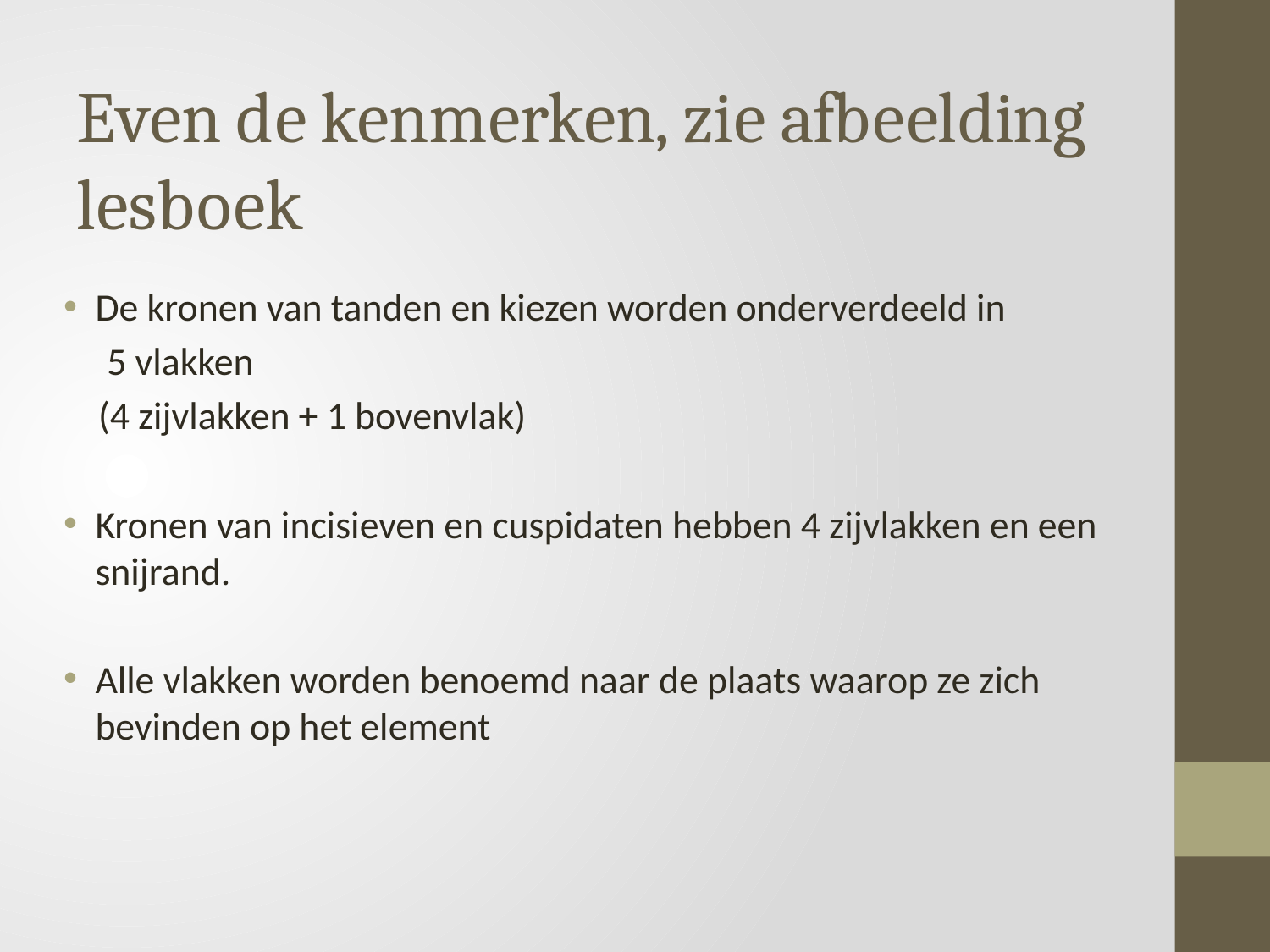

# Even de kenmerken, zie afbeelding lesboek
De kronen van tanden en kiezen worden onderverdeeld in
     5 vlakken
    (4 zijvlakken + 1 bovenvlak)

Kronen van incisieven en cuspidaten hebben 4 zijvlakken en een snijrand.

Alle vlakken worden benoemd naar de plaats waarop ze zich bevinden op het element